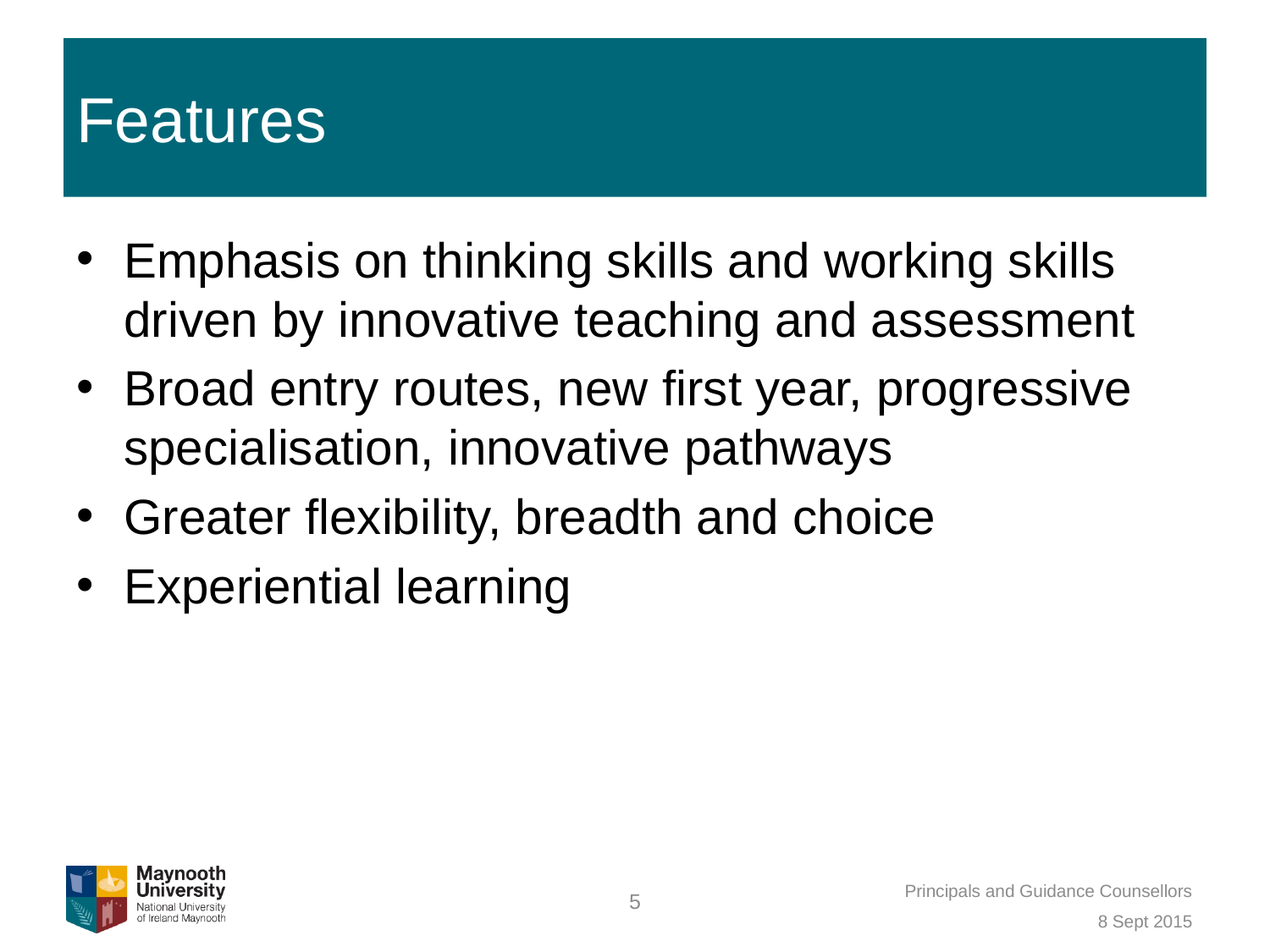

# Features
Emphasis on thinking skills and working skills driven by innovative teaching and assessment
Broad entry routes, new first year, progressive specialisation, innovative pathways
Greater flexibility, breadth and choice
Experiential learning

Principals and Guidance Counsellors
5
8 Sept 2015